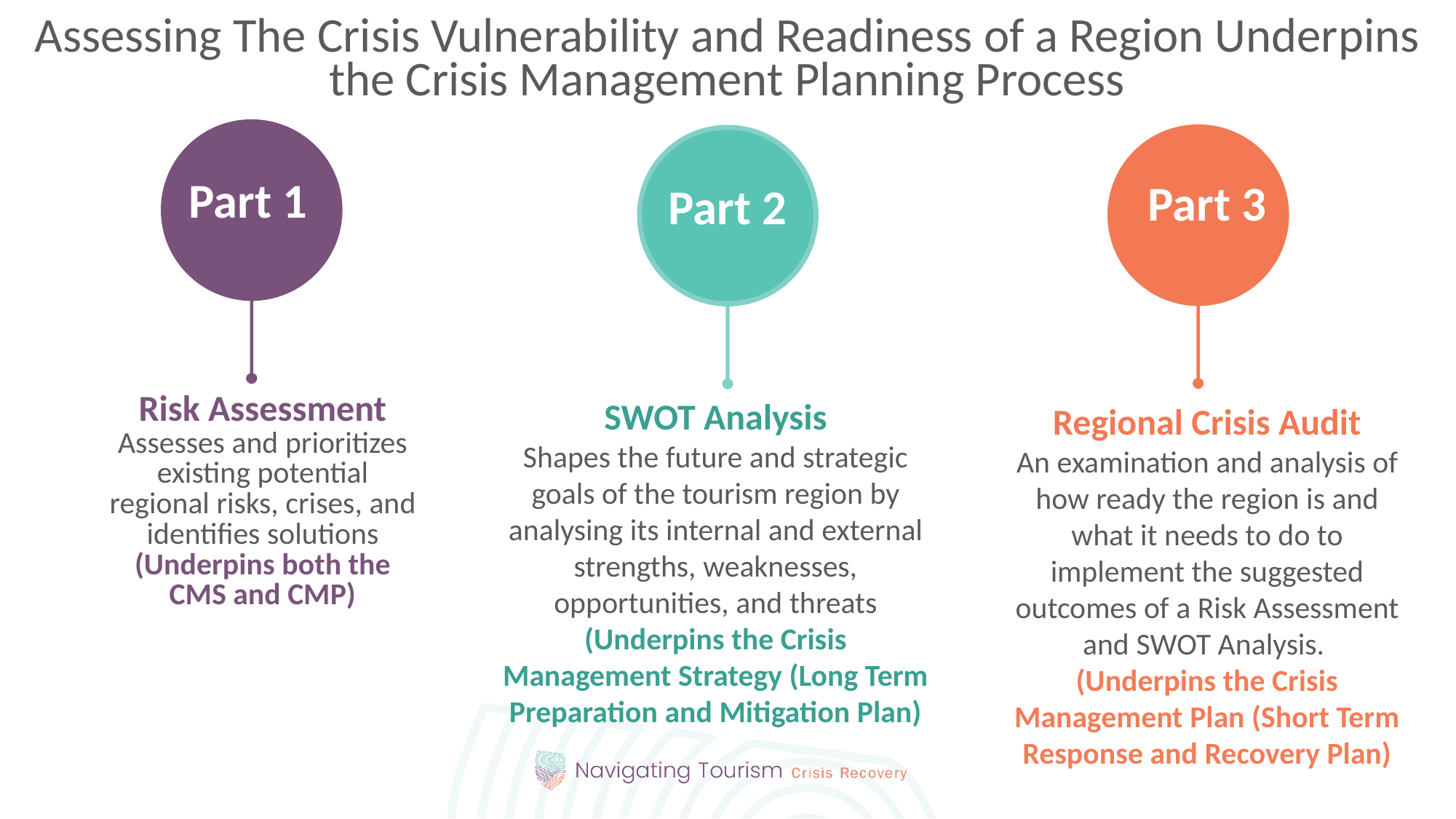

Assessing The Crisis Vulnerability and Readiness of a Region Underpins the Crisis Management Planning Process
Part 1
Part 3
Part 2
Risk Assessment
Assesses and prioritizes existing potential regional risks, crises, and identifies solutions
(Underpins both the CMS and CMP)
SWOT Analysis
Shapes the future and strategic goals of the tourism region by analysing its internal and external strengths, weaknesses, opportunities, and threats
(Underpins the Crisis Management Strategy (Long Term Preparation and Mitigation Plan)

Regional Crisis Audit
An examination and analysis of how ready the region is and what it needs to do to implement the suggested outcomes of a Risk Assessment and SWOT Analysis.
(Underpins the Crisis Management Plan (Short Term Response and Recovery Plan)